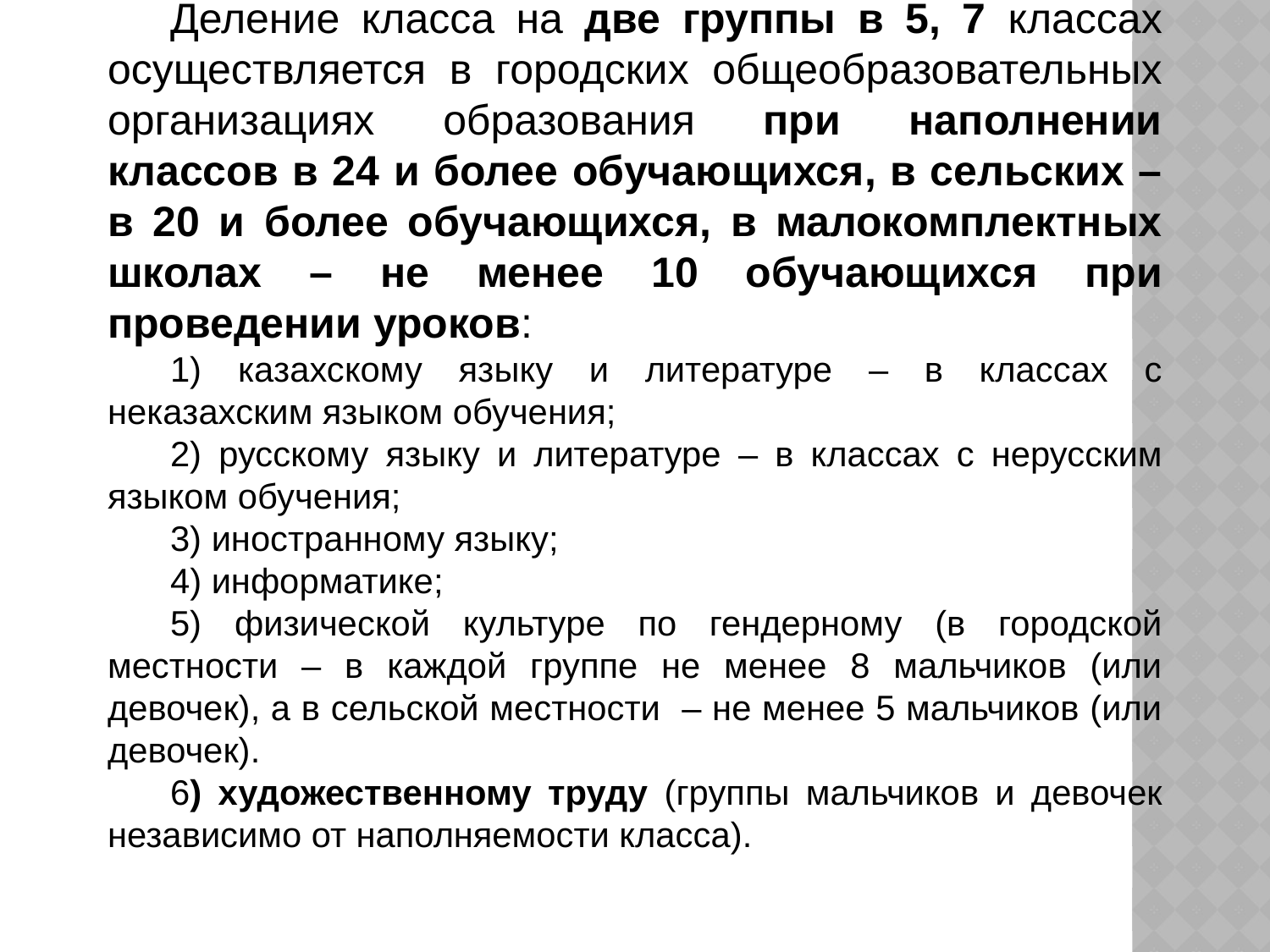

Деление класса на две группы в 5, 7 классах осуществляется в городских общеобразовательных организациях образования при наполнении классов в 24 и более обучающихся, в сельских – в 20 и более обучающихся, в малокомплектных школах – не менее 10 обучающихся при проведении уроков:
1) казахскому языку и литературе – в классах с неказахским языком обучения;
2) русскому языку и литературе – в классах с нерусским языком обучения;
3) иностранному языку;
4) информатике;
5) физической культуре по гендерному (в городской местности – в каждой группе не менее 8 мальчиков (или девочек), а в сельской местности  – не менее 5 мальчиков (или девочек).
6) художественному труду (группы мальчиков и девочек независимо от наполняемости класса).